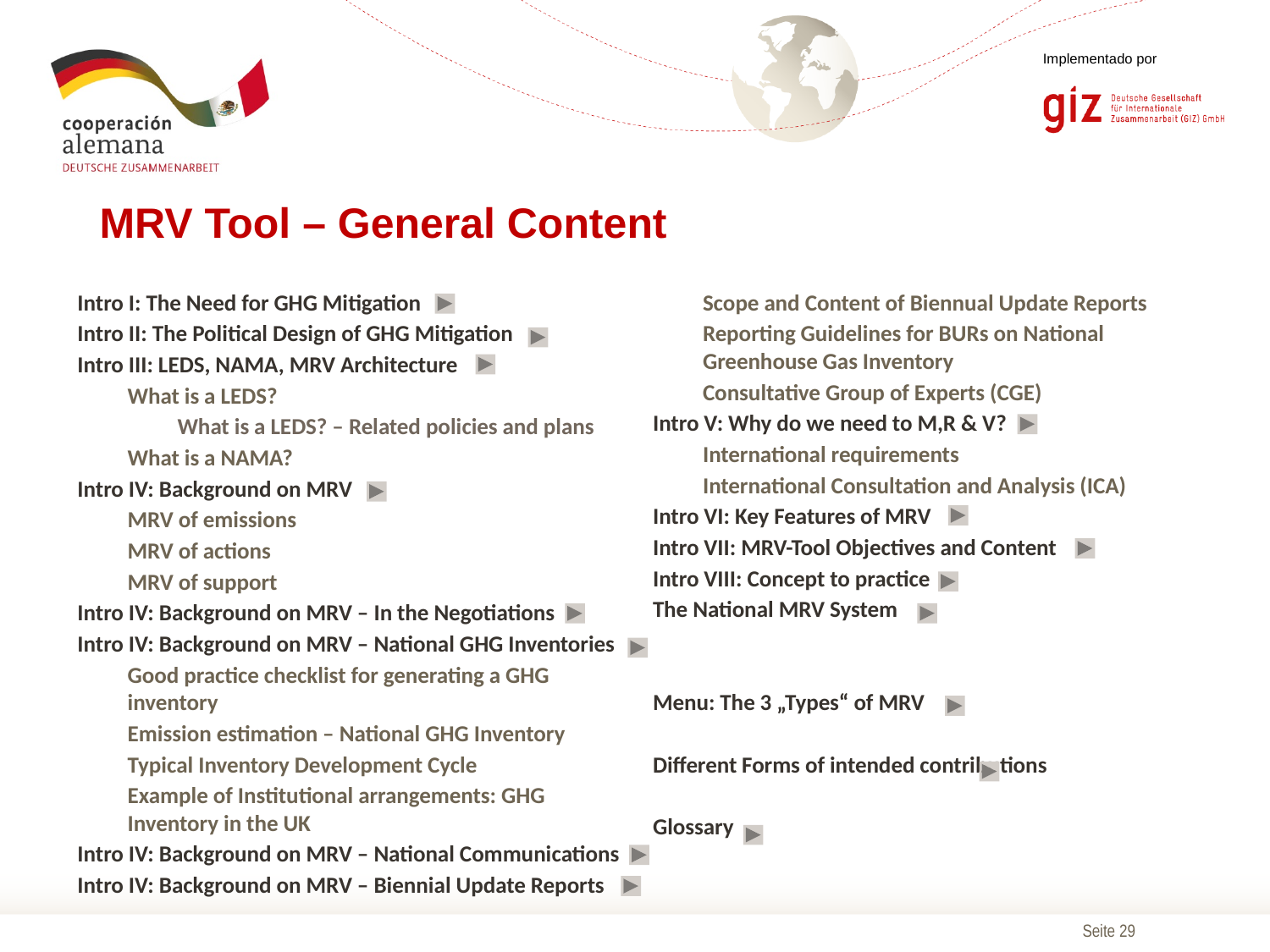

MRV Tool – General Content
Intro I: The Need for GHG Mitigation
Intro II: The Political Design of GHG Mitigation
Intro III: LEDS, NAMA, MRV Architecture
What is a LEDS?
What is a LEDS? – Related policies and plans
What is a NAMA?
Intro IV: Background on MRV
MRV of emissions
MRV of actions
MRV of support
Intro IV: Background on MRV – In the Negotiations
Intro IV: Background on MRV – National GHG Inventories
Good practice checklist for generating a GHG inventory
Emission estimation – National GHG Inventory
Typical Inventory Development Cycle
Example of Institutional arrangements: GHG Inventory in the UK
Intro IV: Background on MRV – National Communications
Intro IV: Background on MRV – Biennial Update Reports
Scope and Content of Biennual Update Reports
Reporting Guidelines for BURs on National Greenhouse Gas Inventory
Consultative Group of Experts (CGE)
Intro V: Why do we need to M,R & V?
International requirements
International Consultation and Analysis (ICA)
Intro VI: Key Features of MRV
Intro VII: MRV-Tool Objectives and Content
Intro VIII: Concept to practice
The National MRV System

Menu: The 3 „Types“ of MRV

Different Forms of intended contributions

Glossary